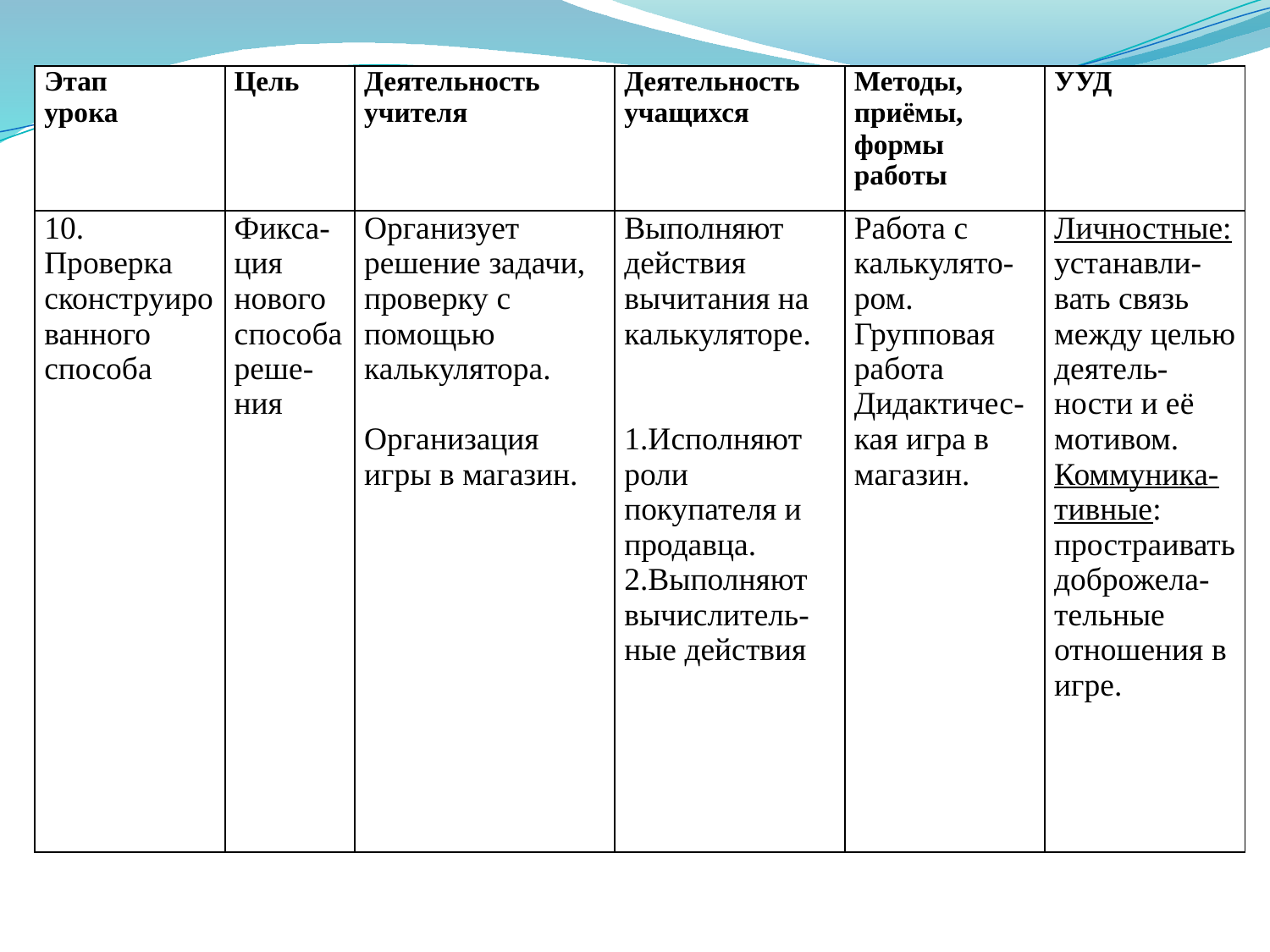

| Этап урока | Цель | Деятельность учителя | Деятельность учащихся | Методы, приёмы, формы работы | УУД |
| --- | --- | --- | --- | --- | --- |
| 10. Проверка сконструированного способа | Фикса-ция нового способа реше-ния | Организует решение задачи, проверку с помощью калькулятора. Организация игры в магазин. | Выполняют действия вычитания на калькуляторе. 1.Исполняют роли покупателя и продавца. 2.Выполняют вычислитель-ные действия | Работа с калькулято-ром. Групповая работа Дидактичес-кая игра в магазин. | Личностные: устанавли-вать связь между целью деятель-ности и её мотивом. Коммуника-тивные: простраивать доброжела-тельные отношения в игре. |